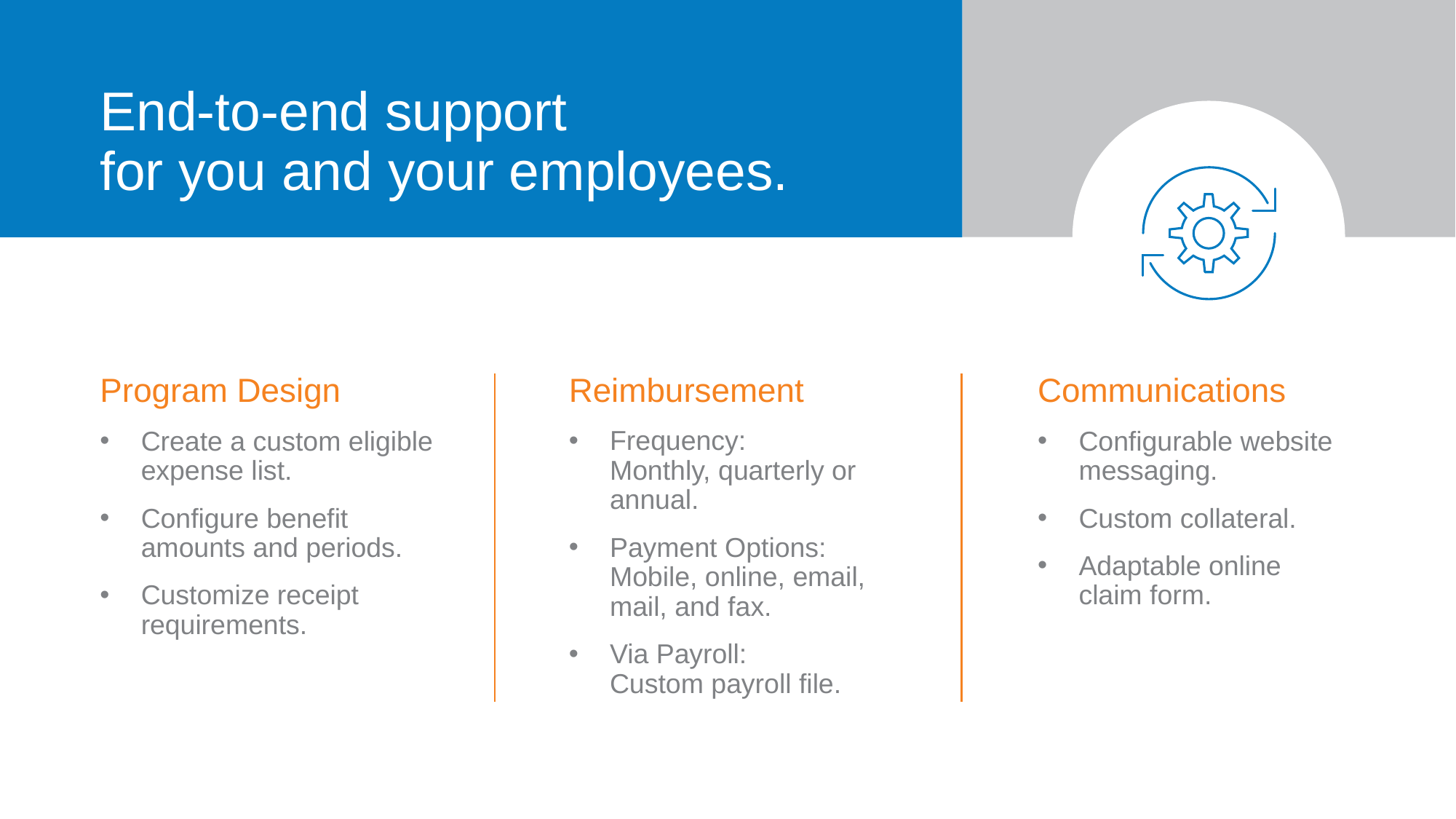

# End-to-end support for you and your employees.

Program Design
Reimbursement
Communications
Create a custom eligible expense list.
Configure benefit amounts and periods.
Customize receipt requirements.
Frequency:
Monthly, quarterly or annual.
Payment Options:
Mobile, online, email, mail, and fax.
Via Payroll:
Custom payroll file.
Configurable website messaging.
Custom collateral.
Adaptable online claim form.